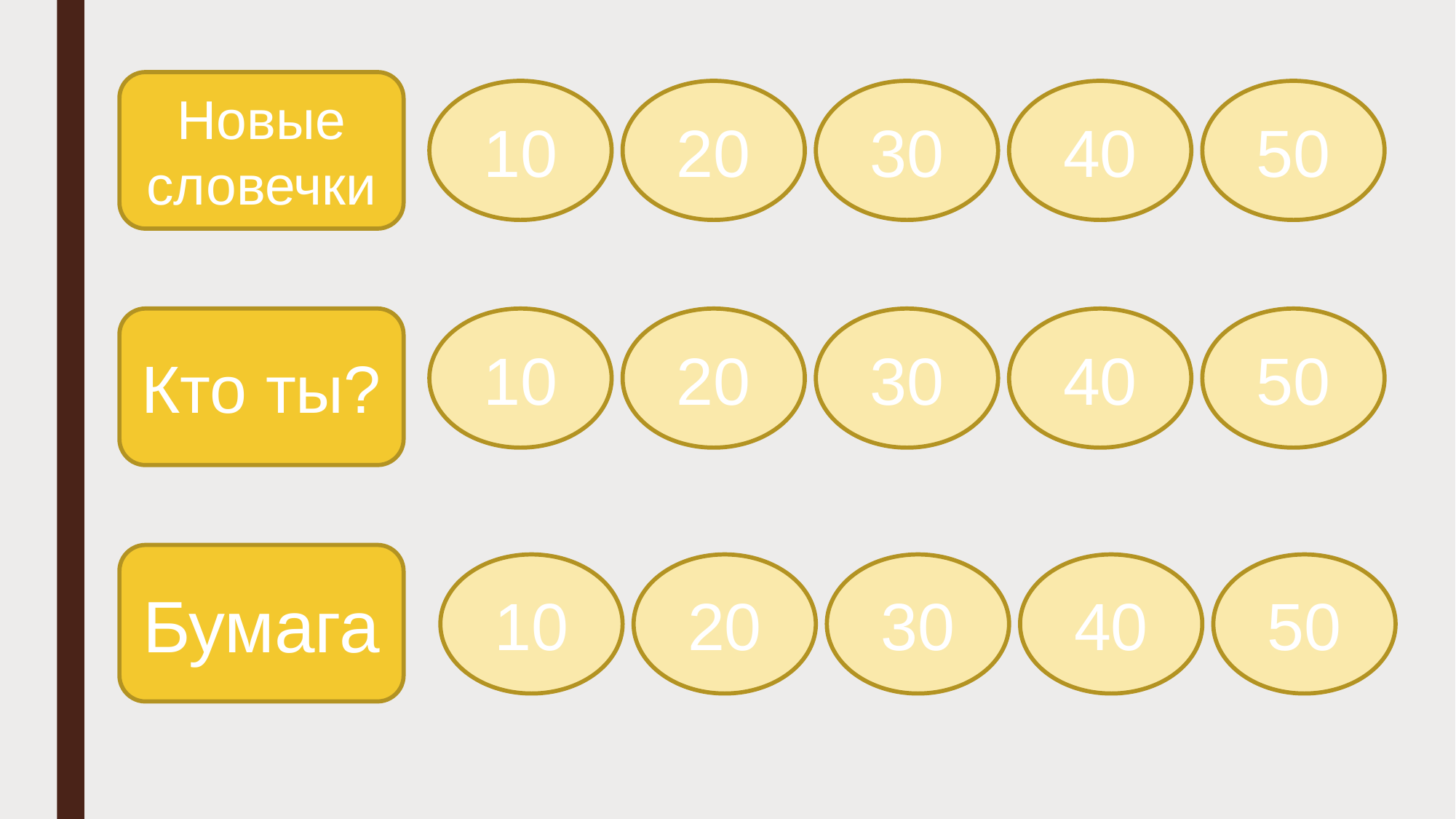

Новые словечки
10
20
30
40
50
Кто ты?
10
20
30
40
50
Бумага
10
20
30
40
50